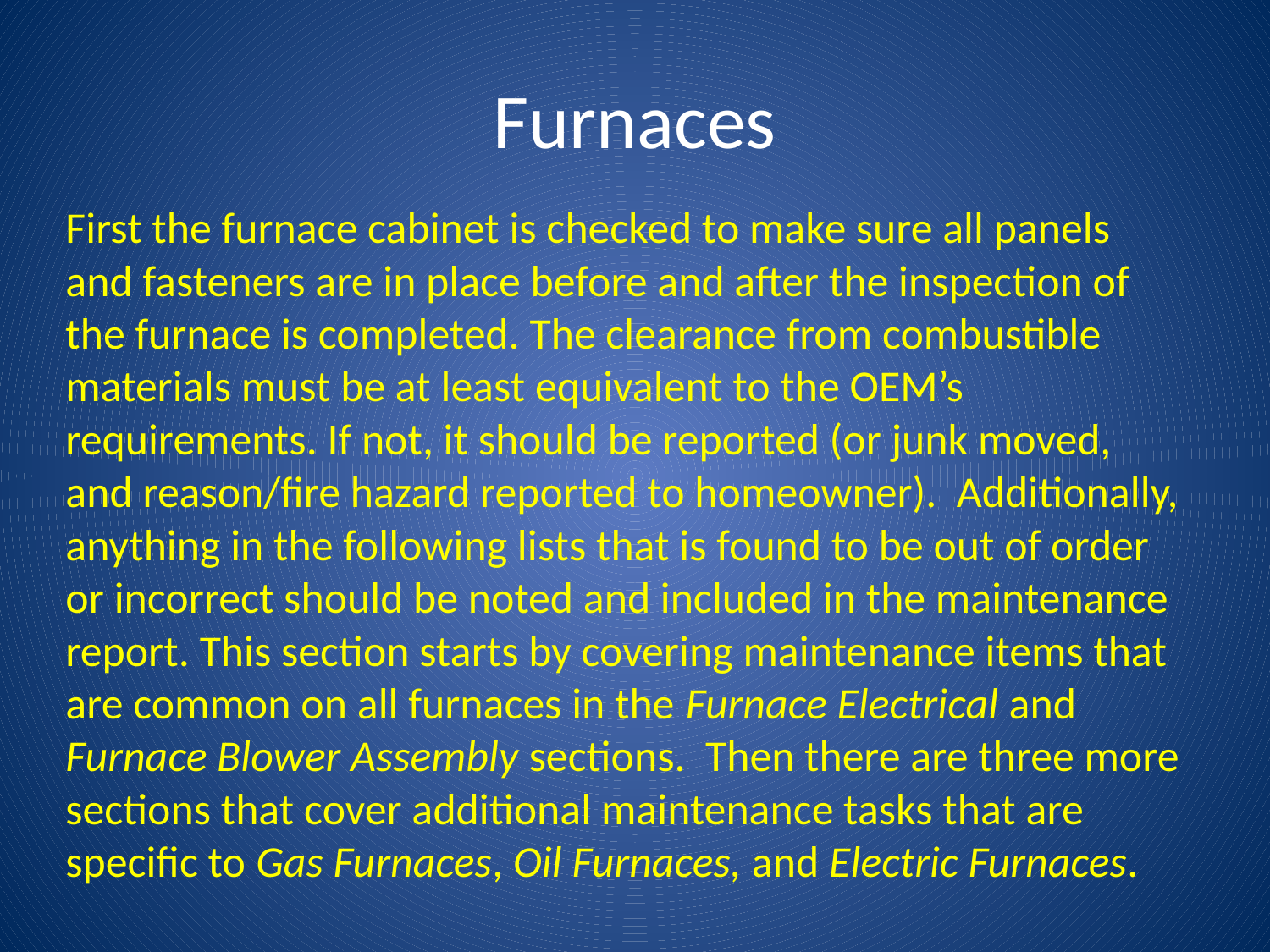

# Furnaces
First the furnace cabinet is checked to make sure all panels and fasteners are in place before and after the inspection of the furnace is completed. The clearance from combustible materials must be at least equivalent to the OEM’s requirements. If not, it should be reported (or junk moved, and reason/fire hazard reported to homeowner).  Additionally, anything in the following lists that is found to be out of order or incorrect should be noted and included in the maintenance report. This section starts by covering maintenance items that are common on all furnaces in the Furnace Electrical and Furnace Blower Assembly sections.  Then there are three more sections that cover additional maintenance tasks that are specific to Gas Furnaces, Oil Furnaces, and Electric Furnaces.